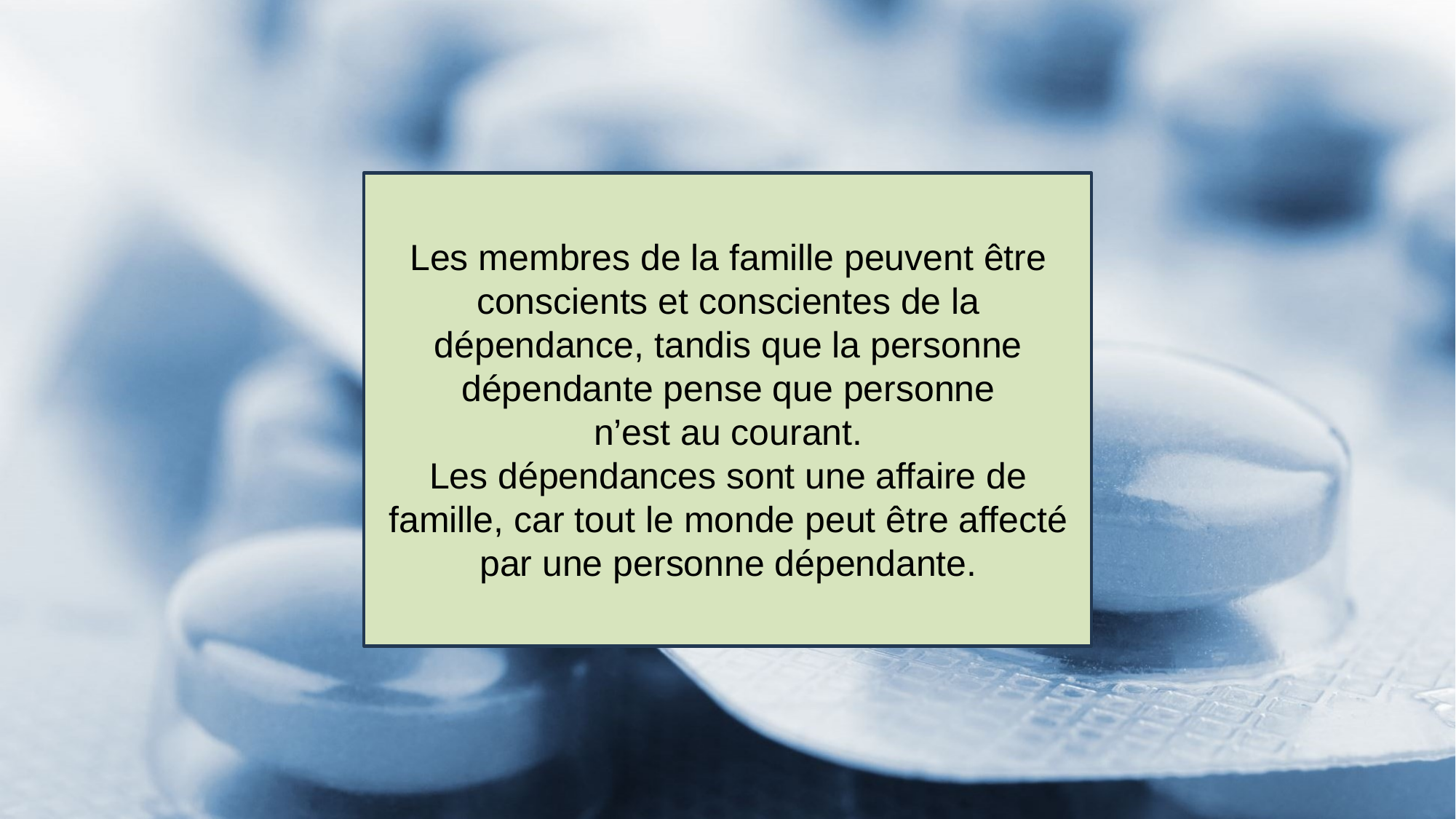

# Les membres de la famille peuvent être conscients et conscientes de la dépendance, tandis que la personne dépendante pense que personne n’est au courant. Les dépendances sont une affaire de famille, car tout le monde peut être affecté par une personne dépendante.